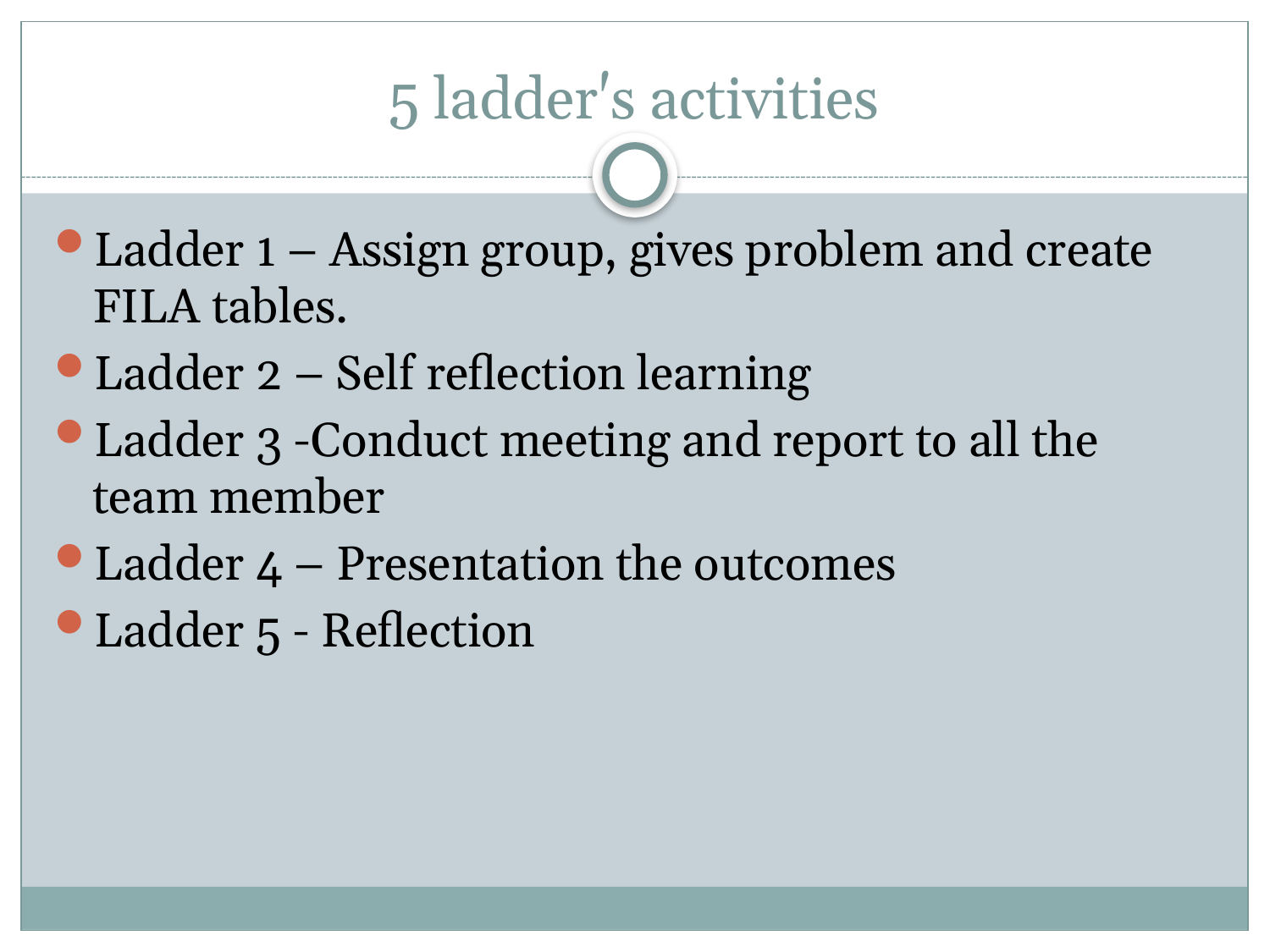

# 5 ladder's activities
Ladder 1 – Assign group, gives problem and create FILA tables.
Ladder 2 – Self reflection learning
Ladder 3 -Conduct meeting and report to all the team member
Ladder 4 – Presentation the outcomes
Ladder 5 - Reflection